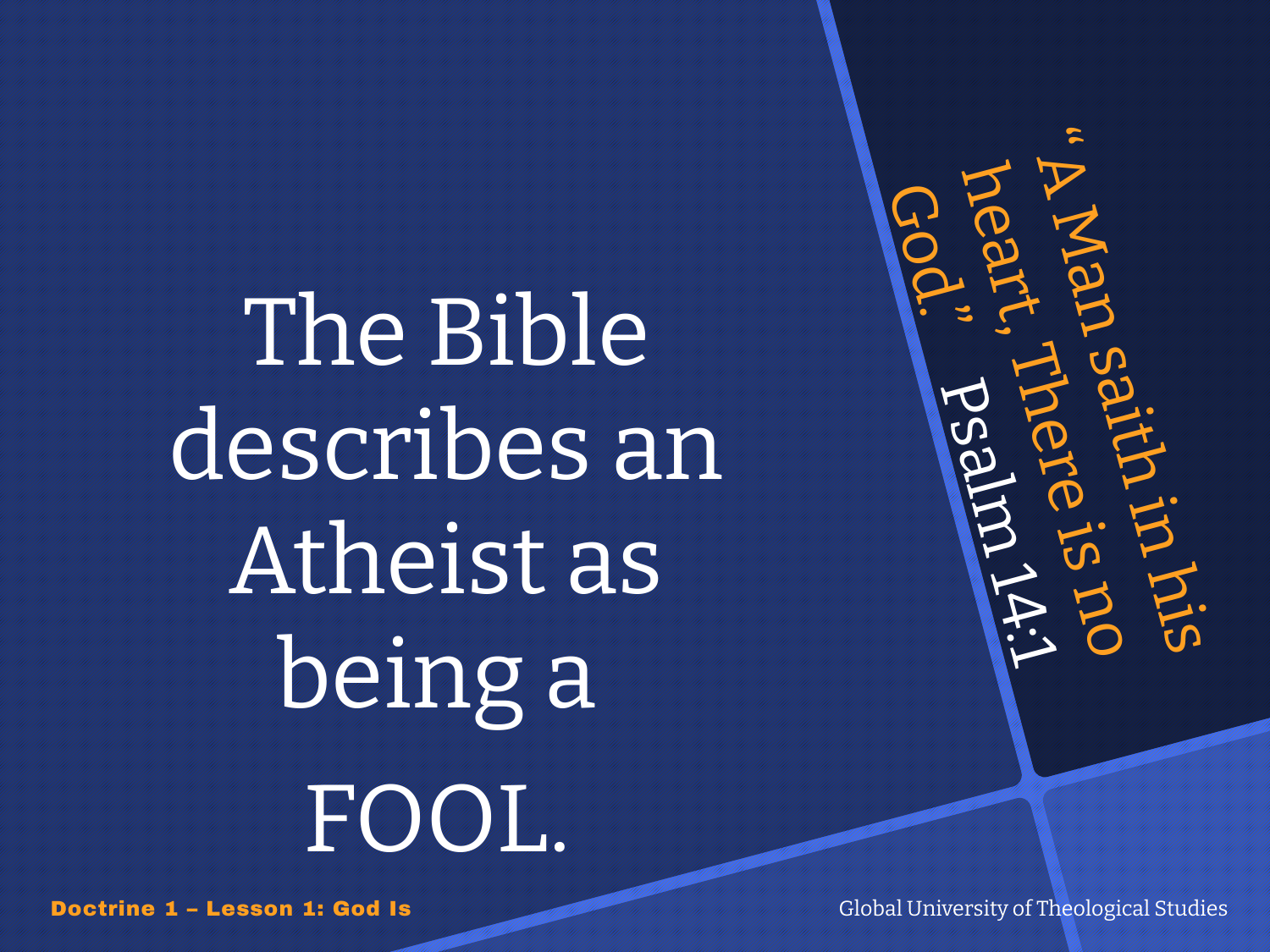

# “A Man saith in his heart, There is no God.”    Psalm 14:1
The Bible describes an Atheist as being a
FOOL.
Doctrine 1 – Lesson 1: God Is                                                      Global University of Theological Studies